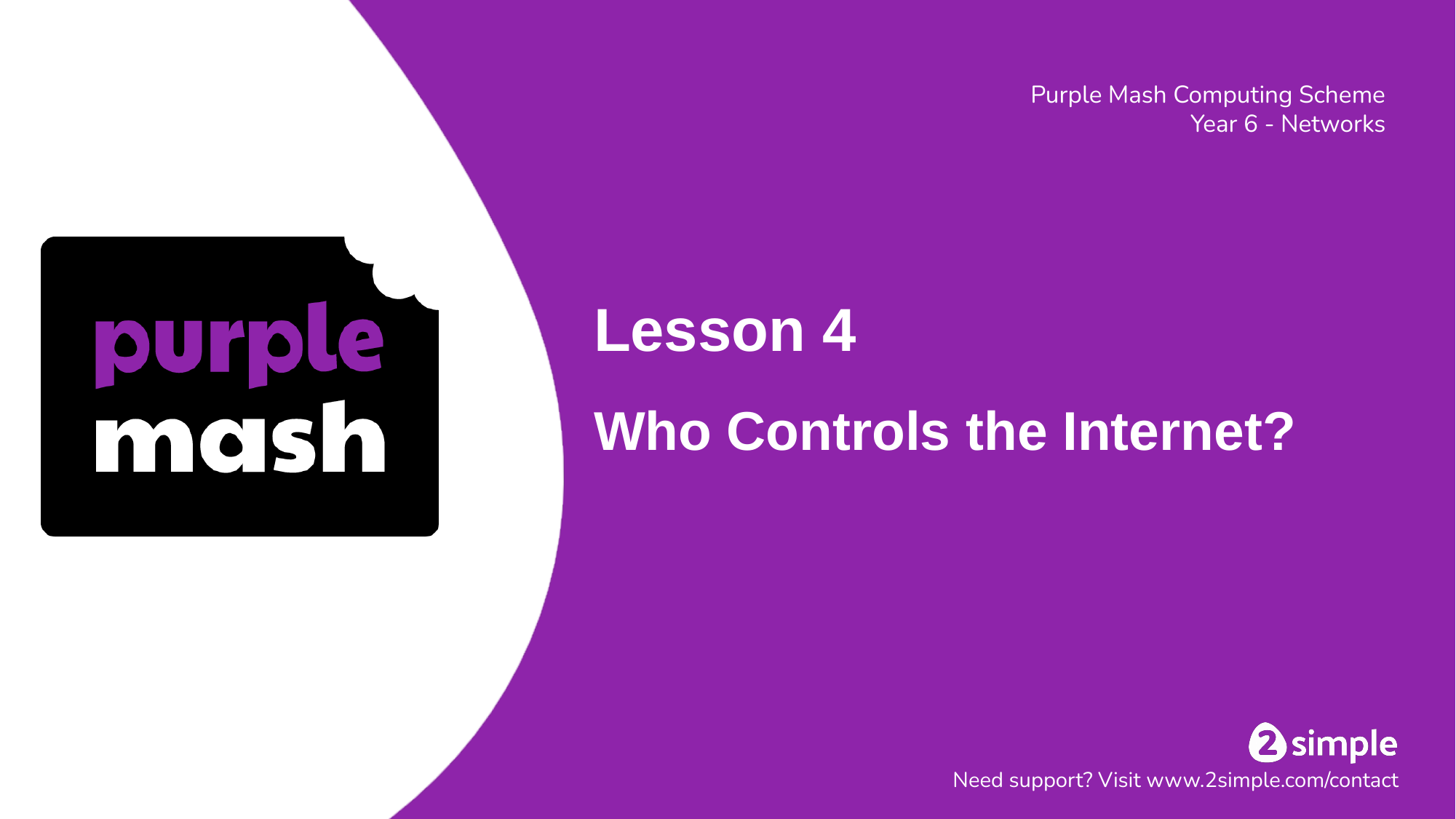

# Lesson 4
Who Controls the Internet?
Need support? Visit www.2simple.com/contact